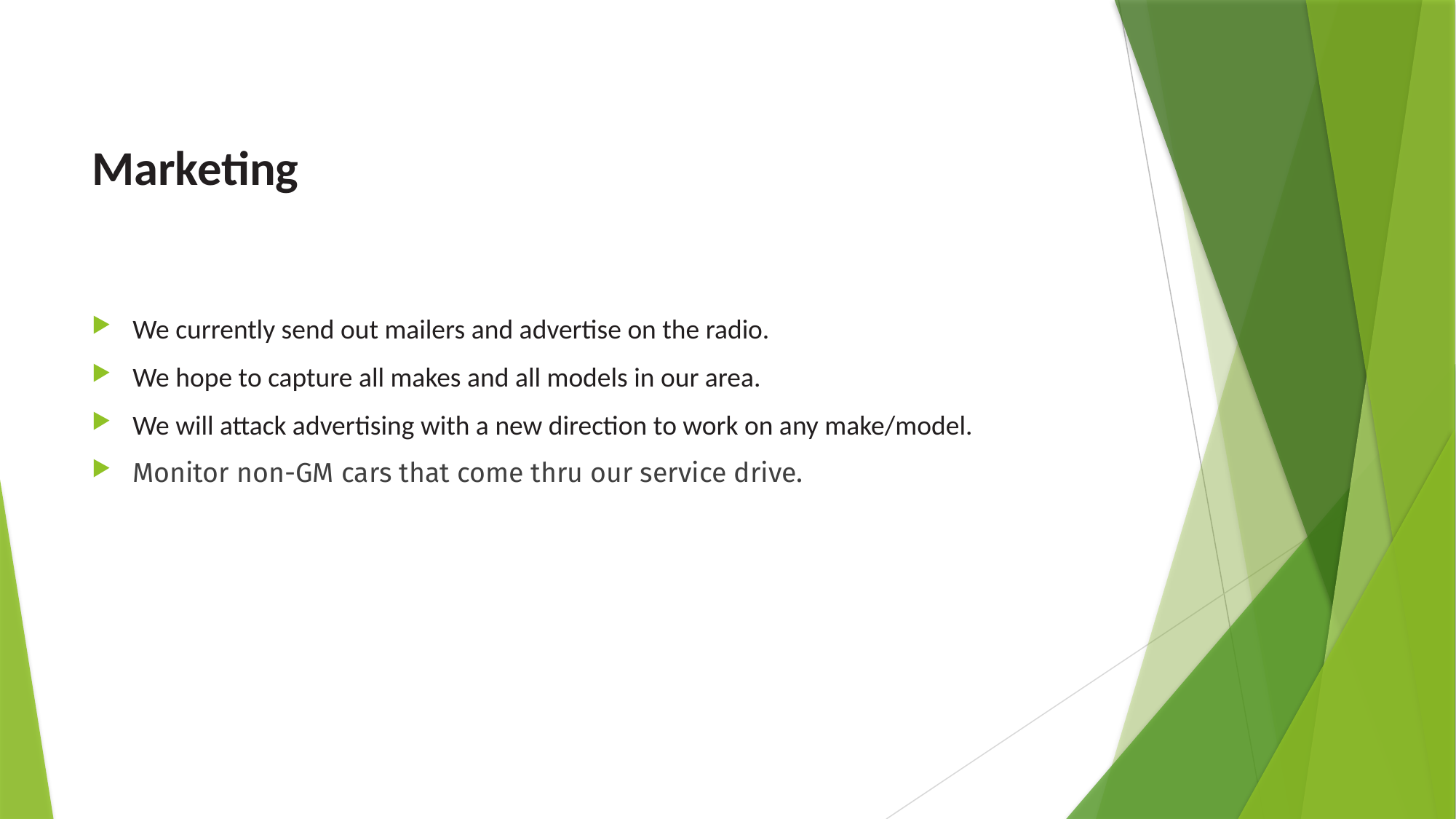

# Marketing

We currently send out mailers and advertise on the radio.
We hope to capture all makes and all models in our area.
We will attack advertising with a new direction to work on any make/model.
Monitor non-GM cars that come thru our service drive.